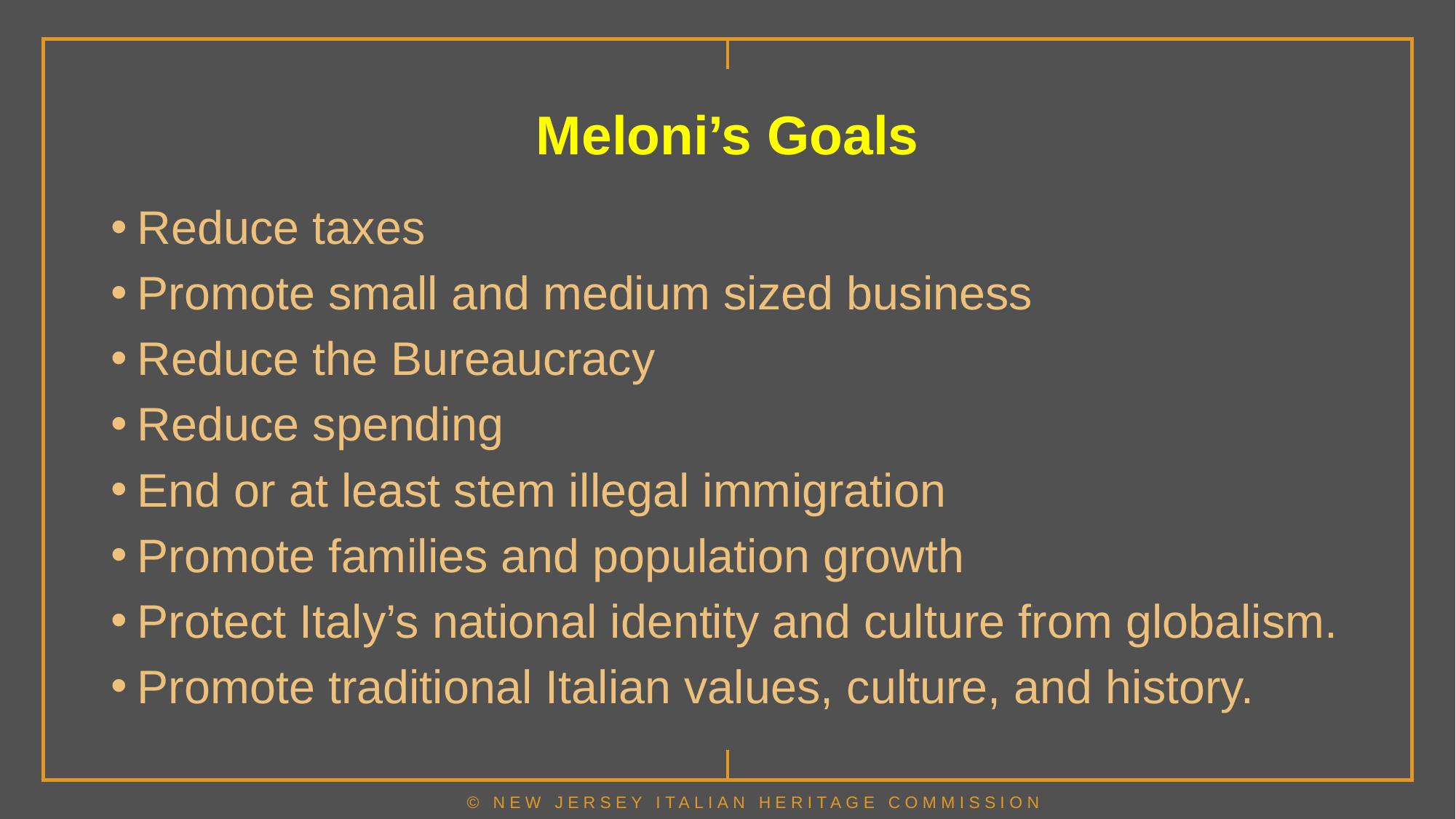

# Meloni’s Goals
Reduce taxes
Promote small and medium sized business
Reduce the Bureaucracy
Reduce spending
End or at least stem illegal immigration
Promote families and population growth
Protect Italy’s national identity and culture from globalism.
Promote traditional Italian values, culture, and history.

© New Jersey Italian Heritage Commission